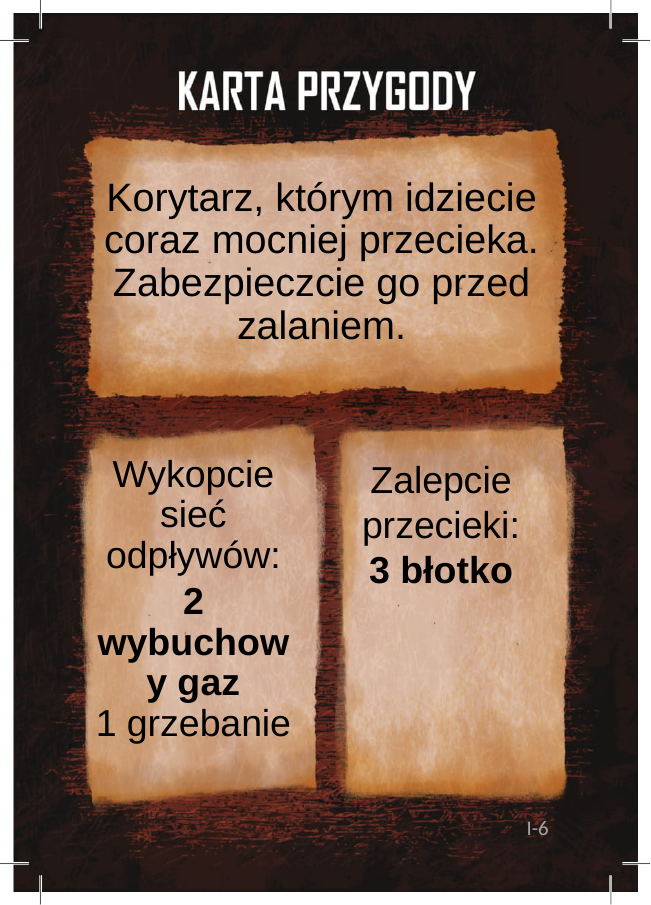

# Korytarz, którym idziecie coraz mocniej przecieka. Zabezpieczcie go przed zalaniem.
Wykopcie sieć odpływów:
2 wybuchowy gaz
1 grzebanie
Zalepcie przecieki:
3 błotko
I-6